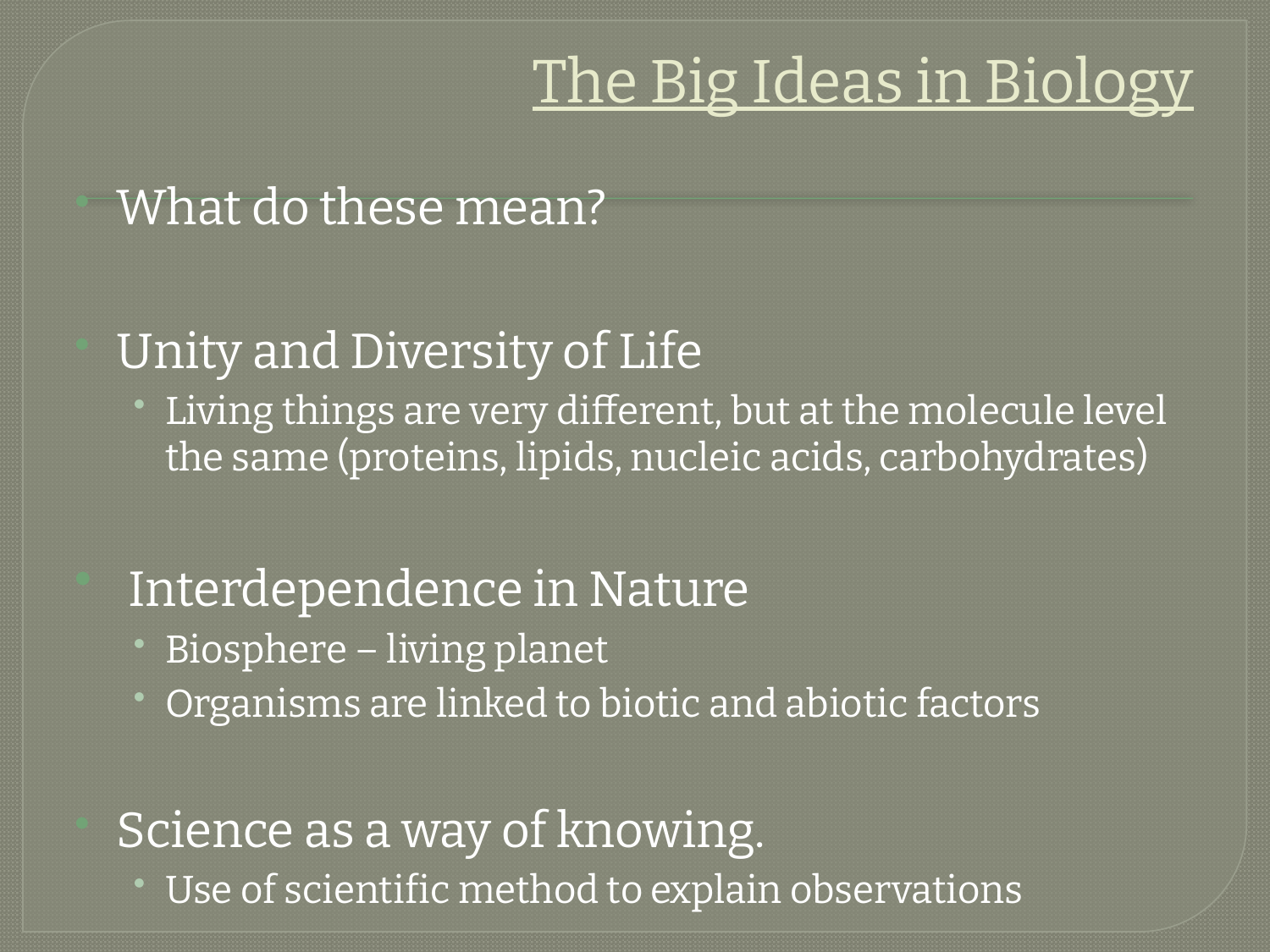

# The Big Ideas in Biology
What do these mean?

Unity and Diversity of Life
Living things are very different, but at the molecule level the same (proteins, lipids, nucleic acids, carbohydrates)

 Interdependence in Nature
Biosphere – living planet
Organisms are linked to biotic and abiotic factors

Science as a way of knowing.
Use of scientific method to explain observations